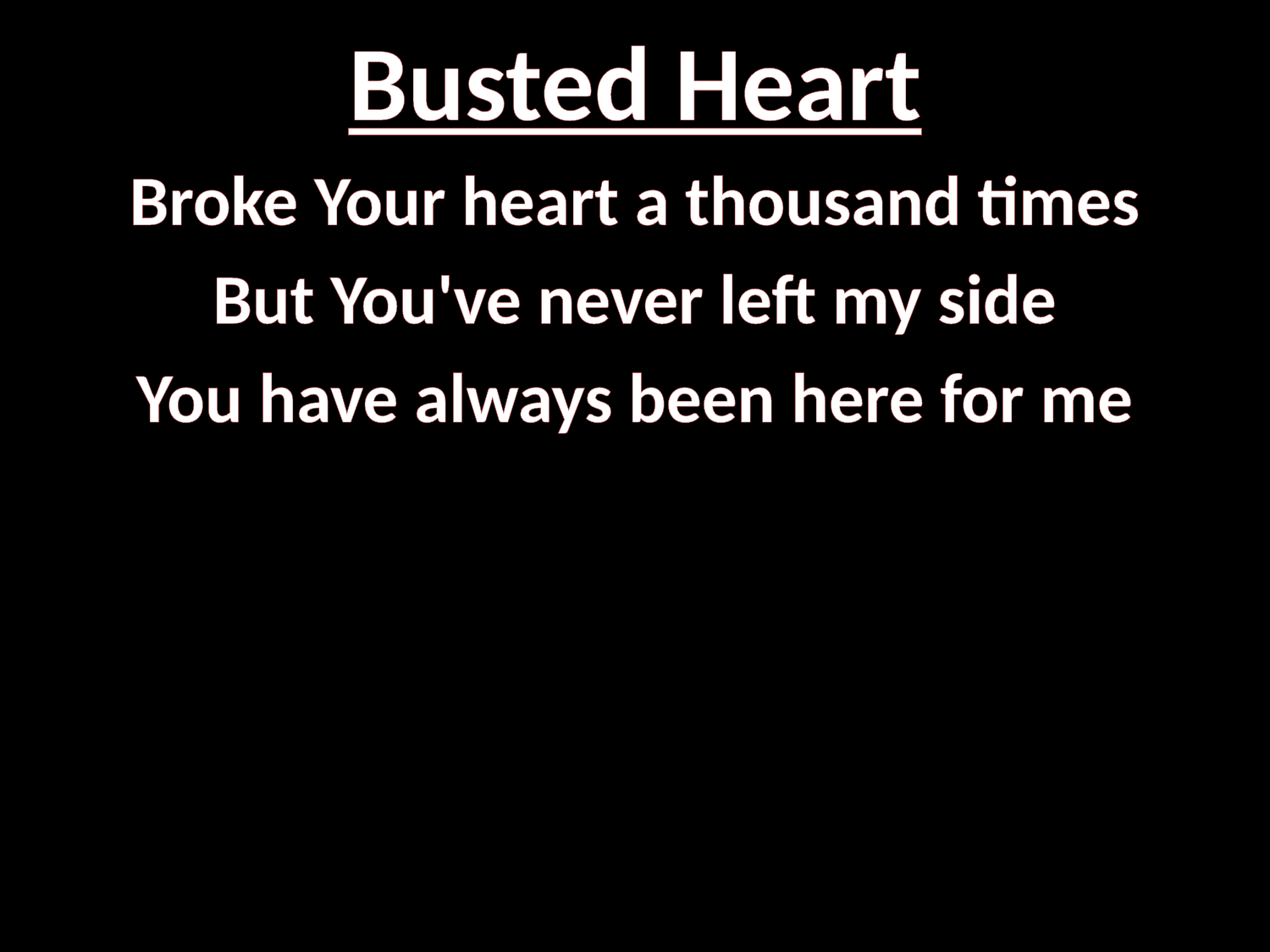

# Busted Heart
Broke Your heart a thousand times
But You've never left my side
You have always been here for me